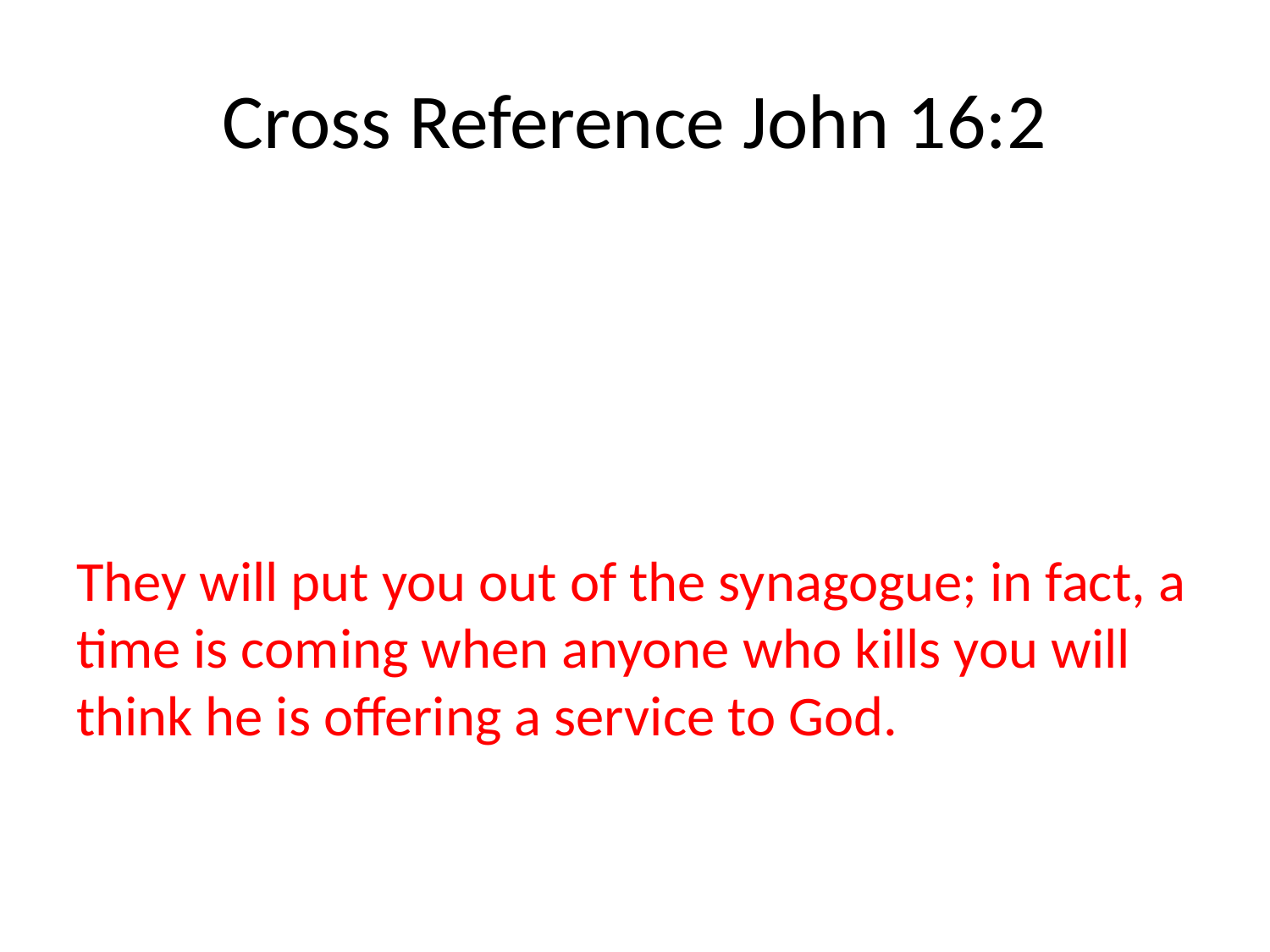

# Cross Reference John 16:2

They will put you out of the synagogue; in fact, a time is coming when anyone who kills you will think he is offering a service to God.